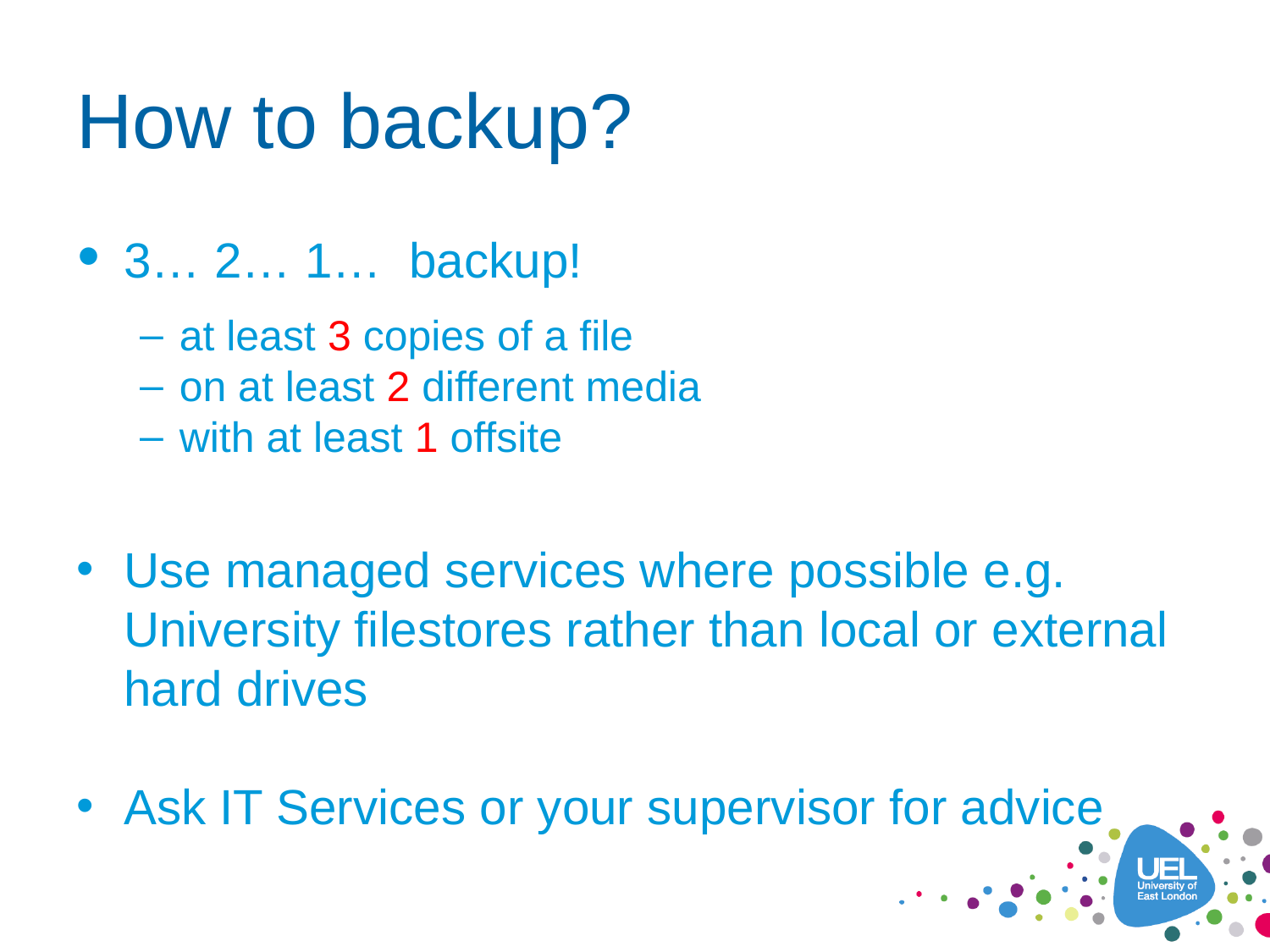

# How to backup?
3… 2… 1…  backup!
at least 3 copies of a file
on at least 2 different media
with at least 1 offsite

Use managed services where possible e.g. University filestores rather than local or external hard drives

Ask IT Services or your supervisor for advice